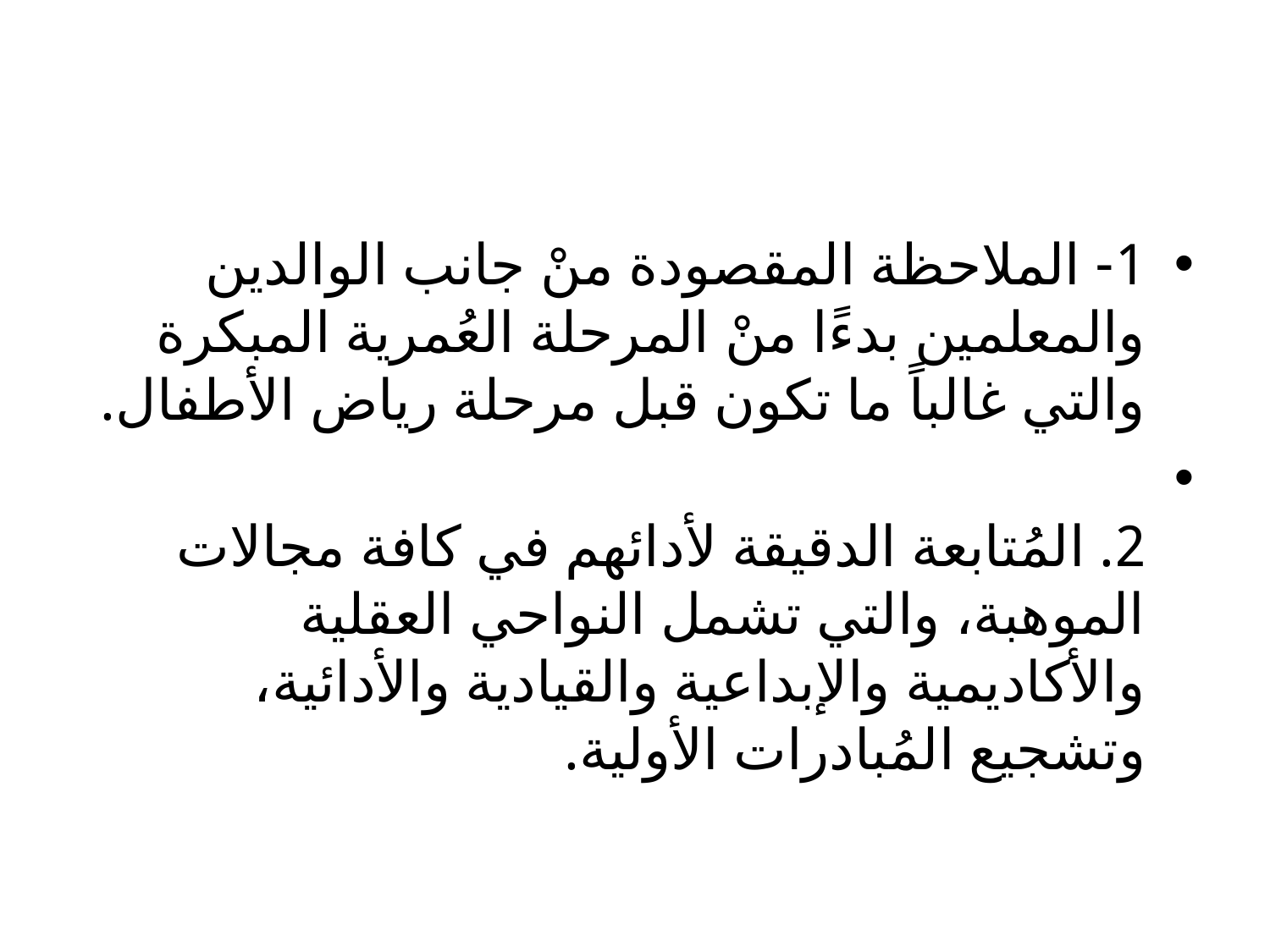

1- الملاحظة المقصودة منْ جانب الوالدين والمعلمين بدءًا منْ المرحلة العُمرية المبكرة والتي غالباً ما تكون قبل مرحلة رياض الأطفال.
2. المُتابعة الدقيقة لأدائهم في كافة مجالات الموهبة، والتي تشمل النواحي العقلية والأكاديمية والإبداعية والقيادية والأدائية، وتشجيع المُبادرات الأولية.